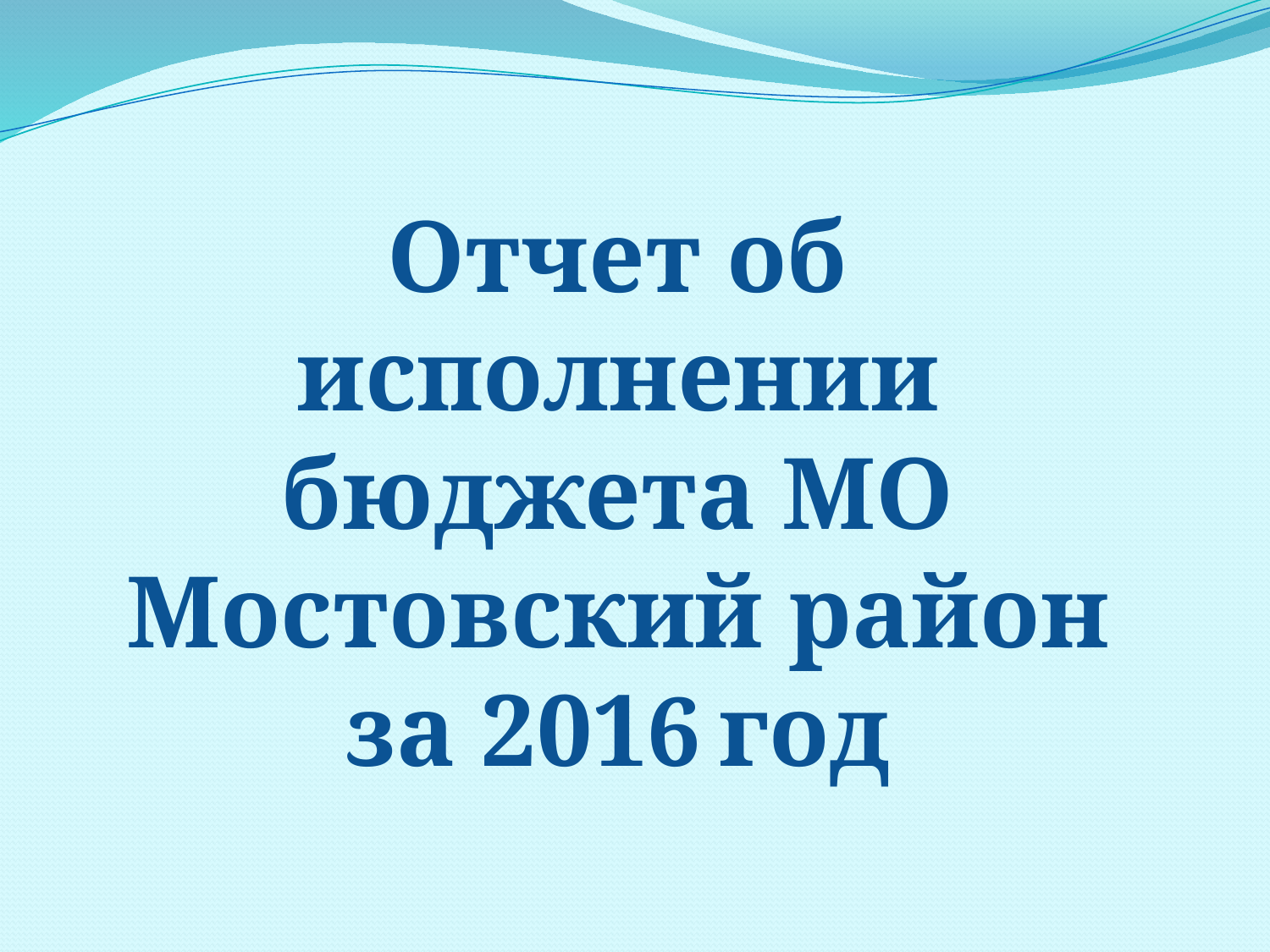

# Отчет об исполнении бюджета МО Мостовский район за 2016 год